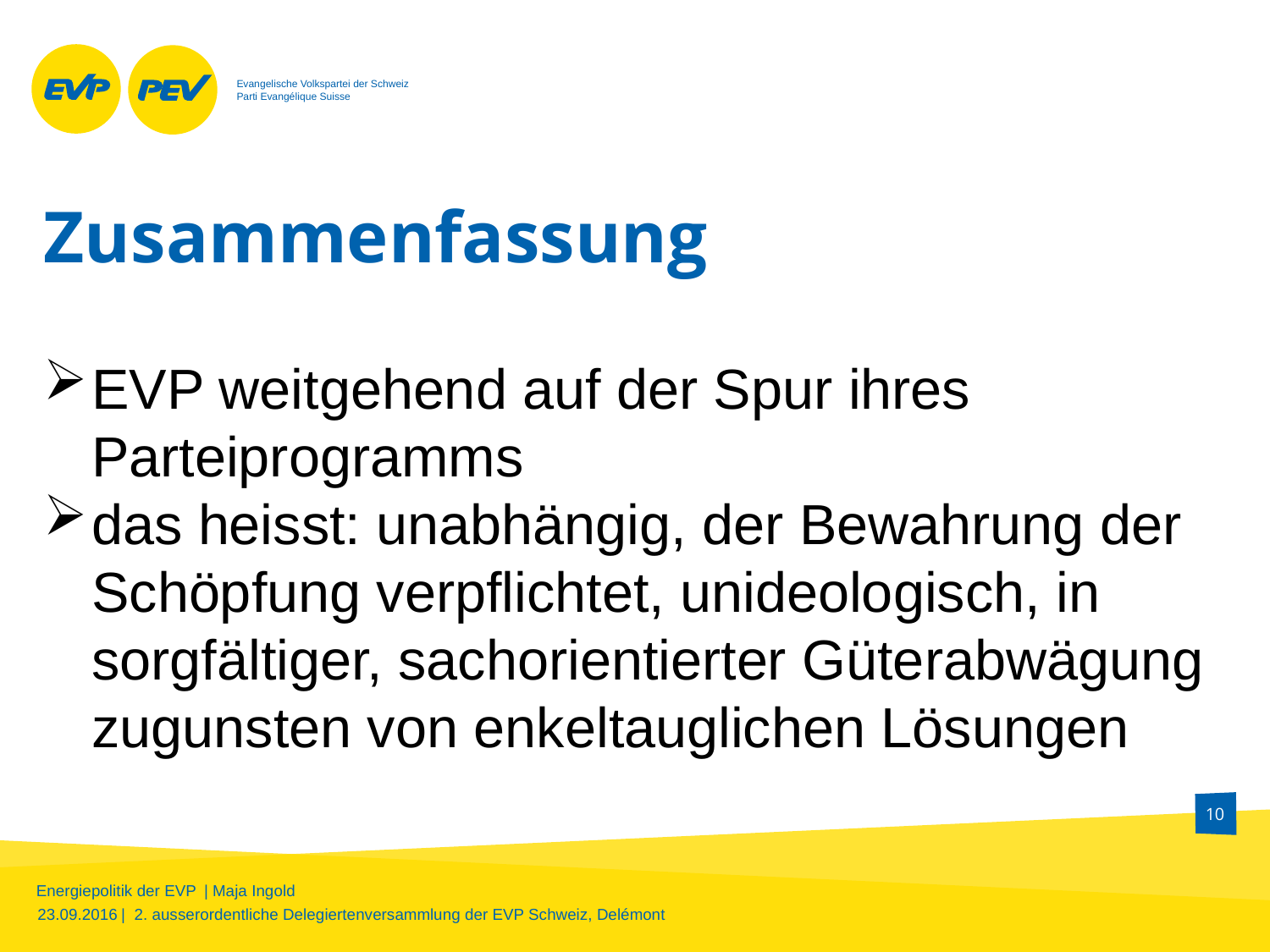

# Zusammenfassung

EVP weitgehend auf der Spur ihres Parteiprogramms
das heisst: unabhängig, der Bewahrung der Schöpfung verpflichtet, unideologisch, in sorgfältiger, sachorientierter Güterabwägung zugunsten von enkeltauglichen Lösungen
10
23.09.2016